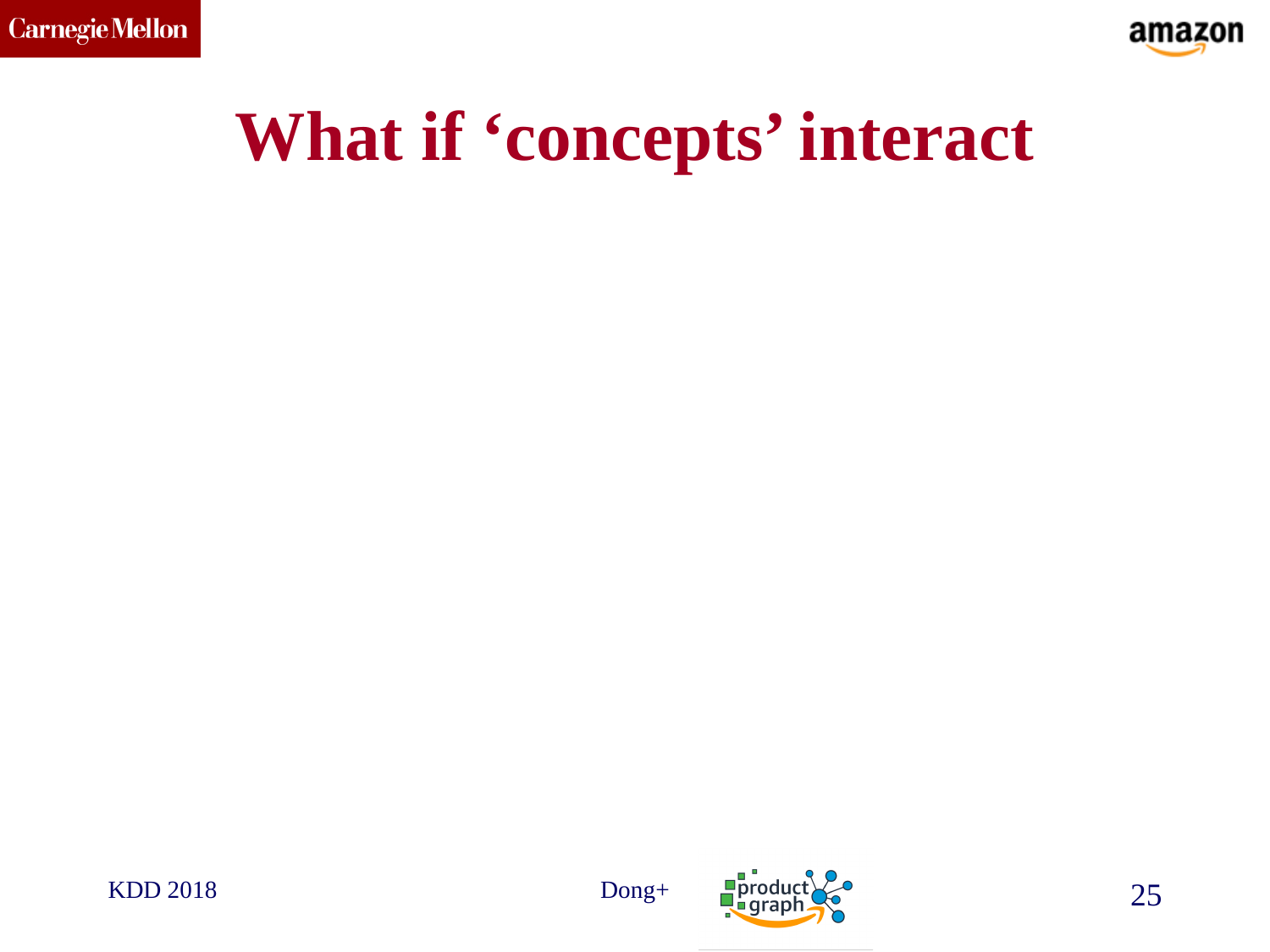

# What if ‘concepts’ interact
KDD 2018
Dong+
25